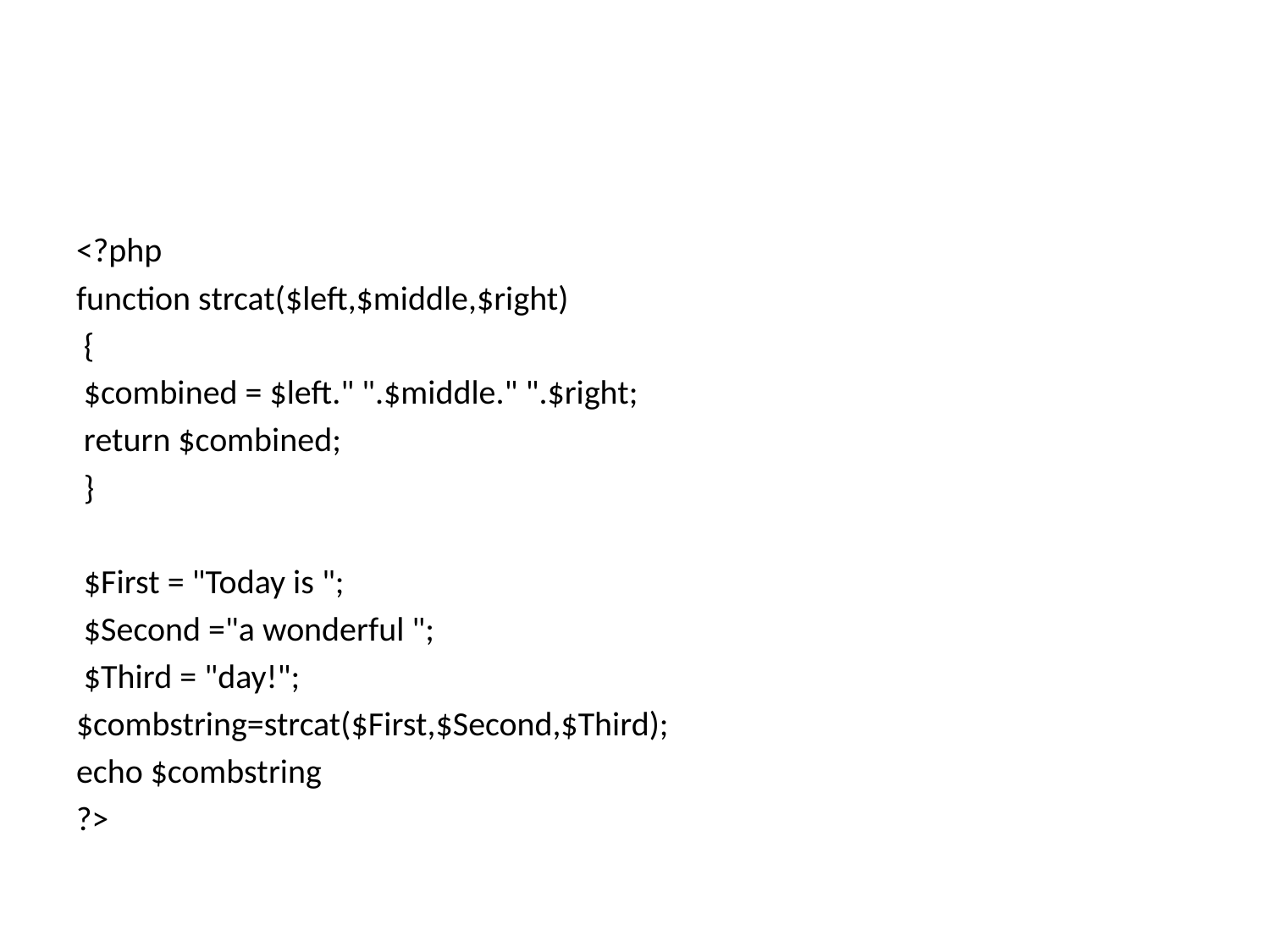

#
<?php
function strcat($left,$middle,$right)
 {
 $combined = $left." ".$middle." ".$right;
 return $combined;
 }

 $First = "Today is ";
 $Second ="a wonderful ";
 $Third = "day!";
$combstring=strcat($First,$Second,$Third);
echo $combstring
?>